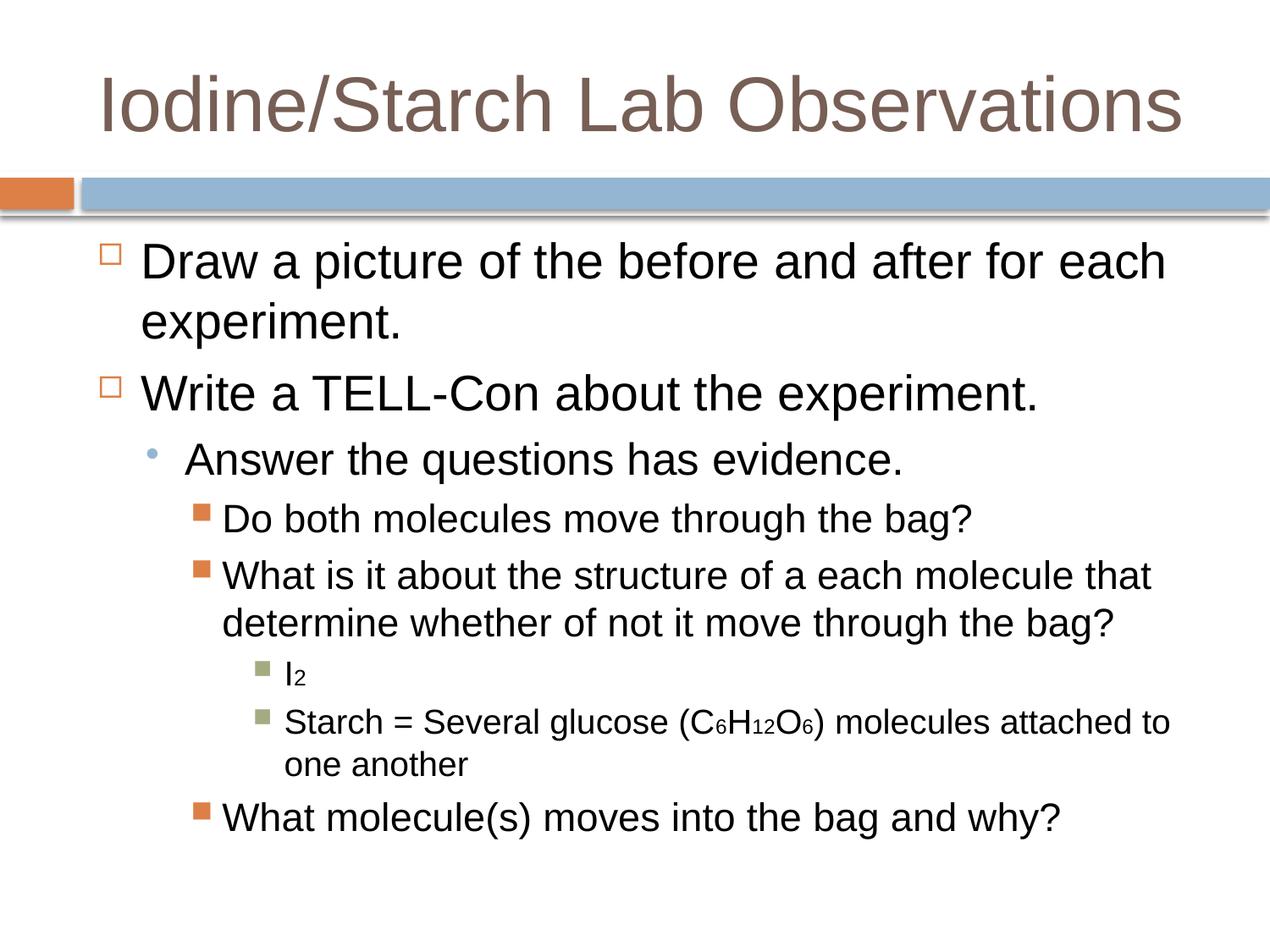

# Iodine/Starch Lab Observations
Draw a picture of the before and after for each experiment.
Write a TELL-Con about the experiment.
Answer the questions has evidence.
Do both molecules move through the bag?
What is it about the structure of a each molecule that determine whether of not it move through the bag?
I2
Starch = Several glucose (C6H12O6) molecules attached to one another
What molecule(s) moves into the bag and why?